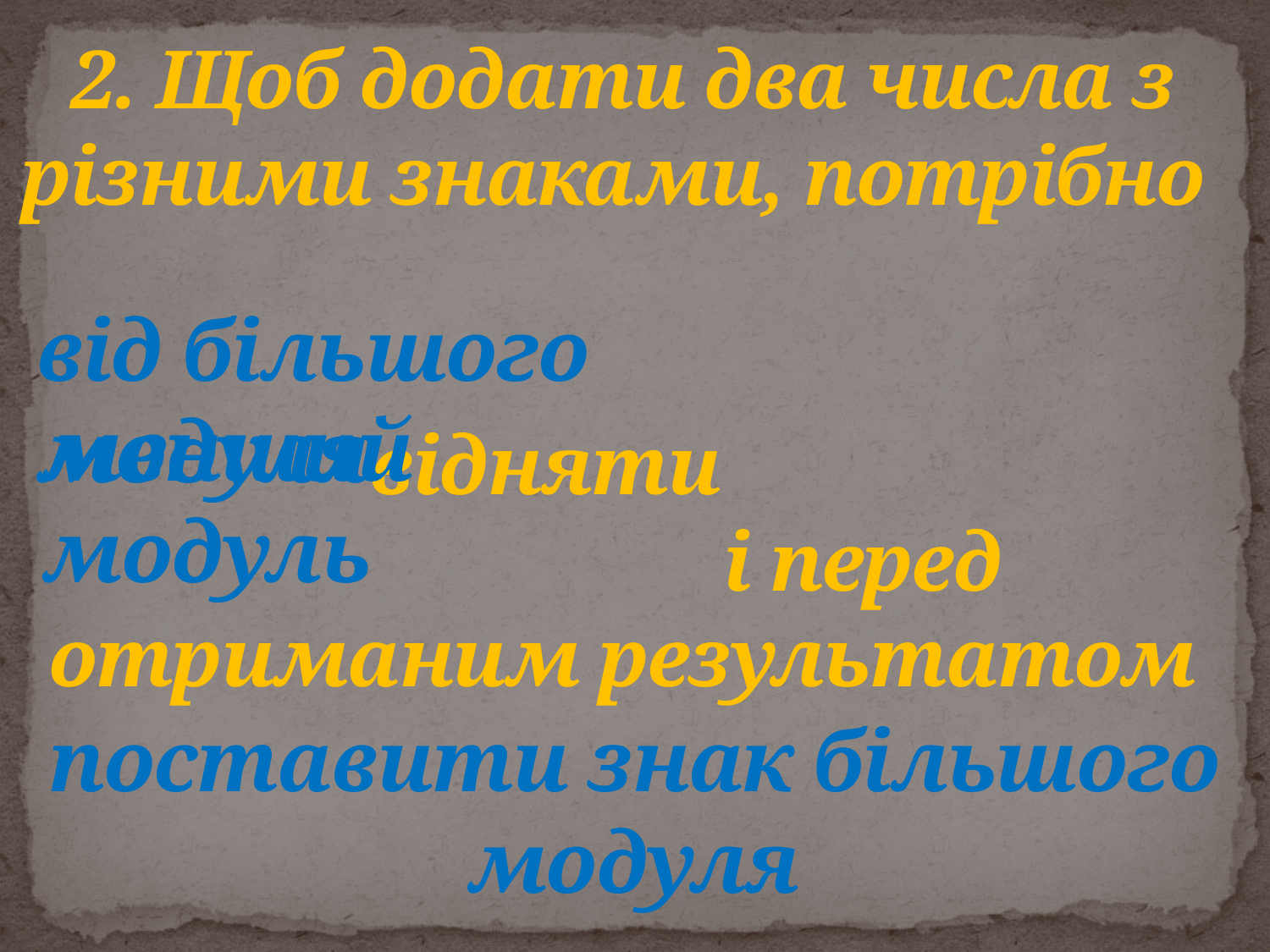

# 2. Щоб додати два числа з різними знаками, потрібно відняти і перед отриманим результатом
від більшого модуля
менший модуль
поставити знак більшого модуля